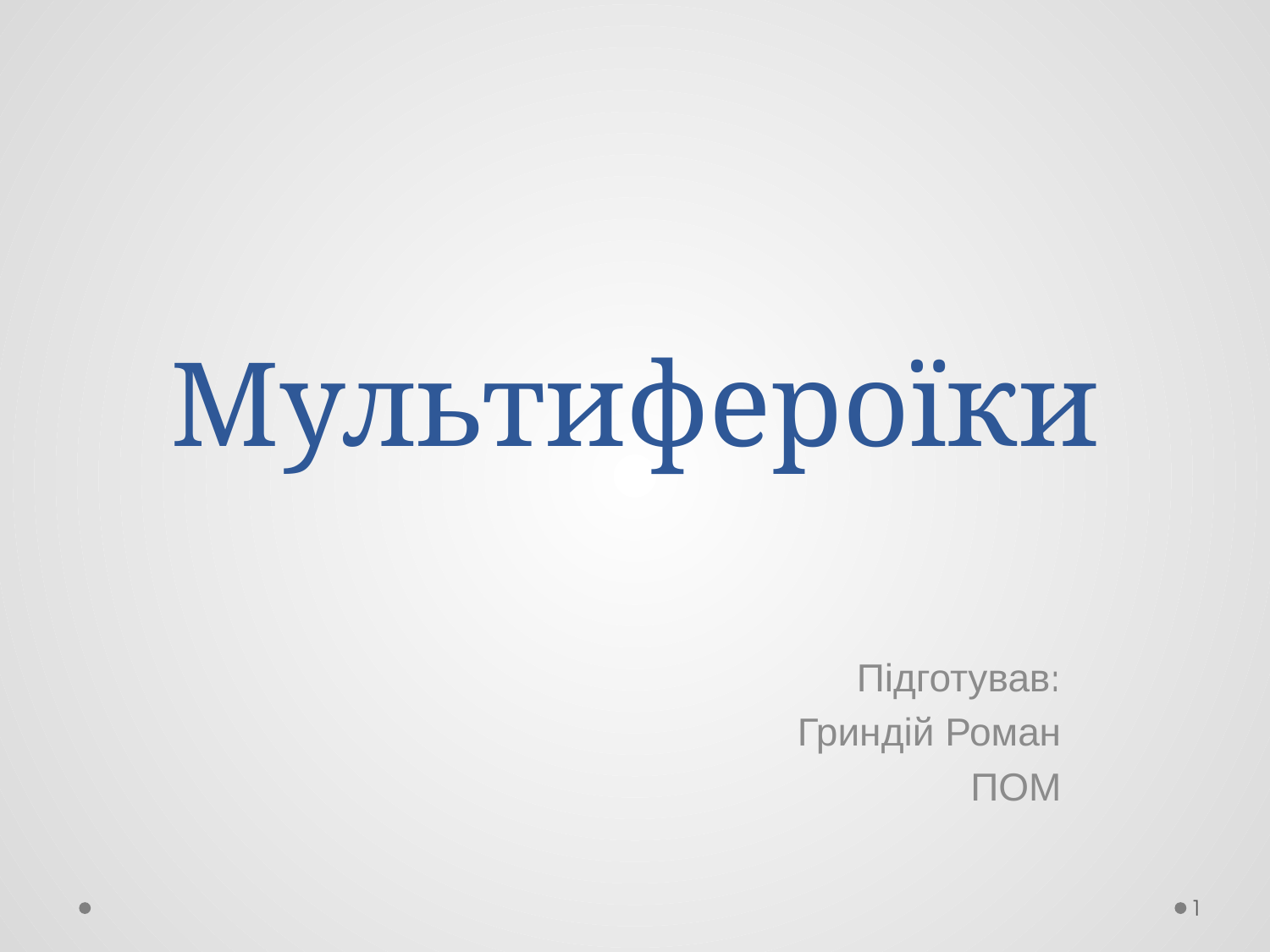

# Мультифероїки
Підготував:
Гриндій Роман
ПОМ
1